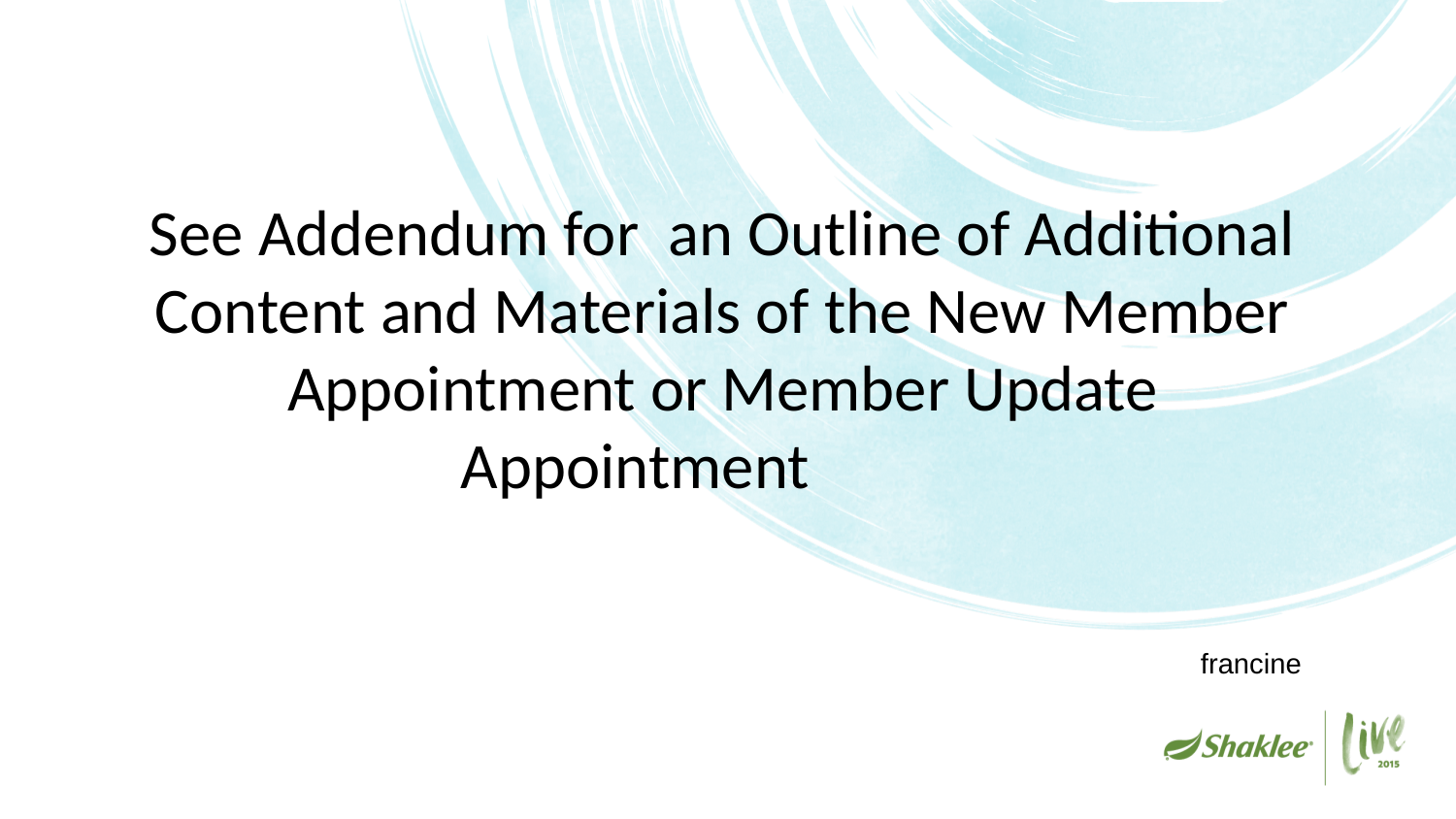

# See Addendum for  an Outline of Additional Content and Materials of the New Member Appointment or Member Update Appointment
francine